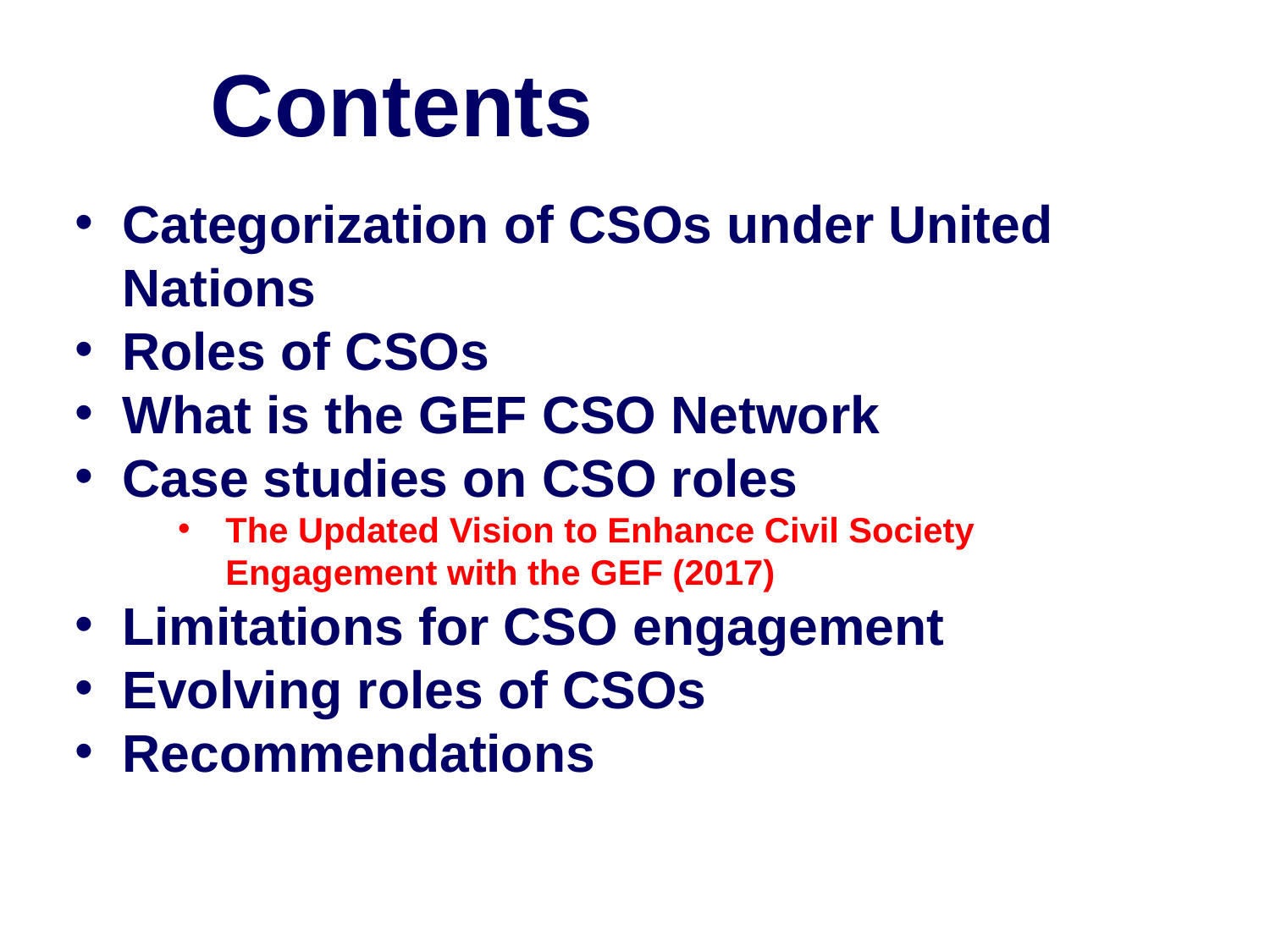

Contents
Categorization of CSOs under United Nations
Roles of CSOs
What is the GEF CSO Network
Case studies on CSO roles
The Updated Vision to Enhance Civil Society Engagement with the GEF (2017)
Limitations for CSO engagement
Evolving roles of CSOs
Recommendations